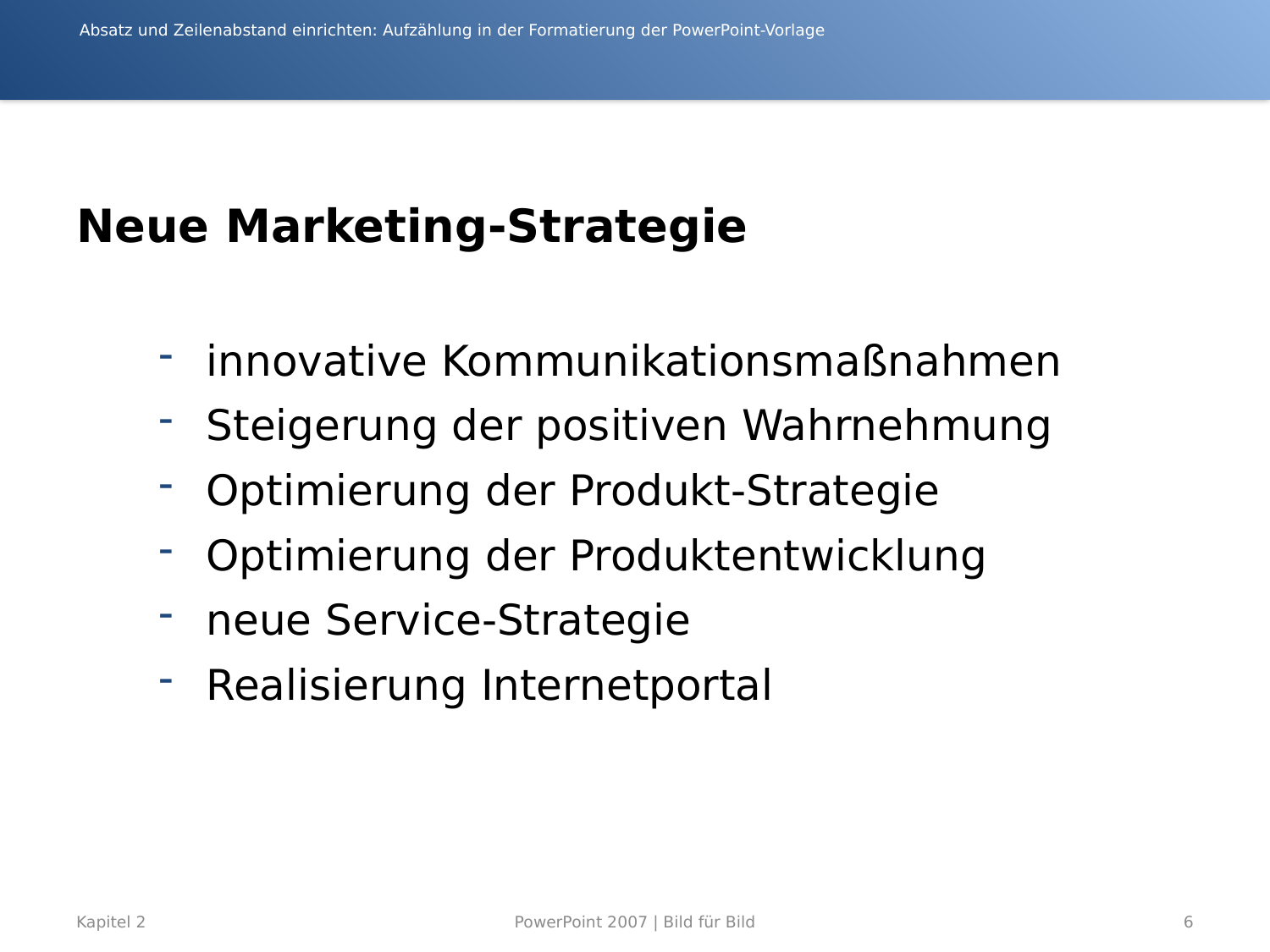

Absatz und Zeilenabstand einrichten: Aufzählung in der Formatierung der PowerPoint-Vorlage
# Neue Marketing-Strategie
innovative Kommunikationsmaßnahmen
Steigerung der positiven Wahrnehmung
Optimierung der Produkt-Strategie
Optimierung der Produktentwicklung
neue Service-Strategie
Realisierung Internetportal
PowerPoint 2007 | Bild für Bild
Kapitel 2
6